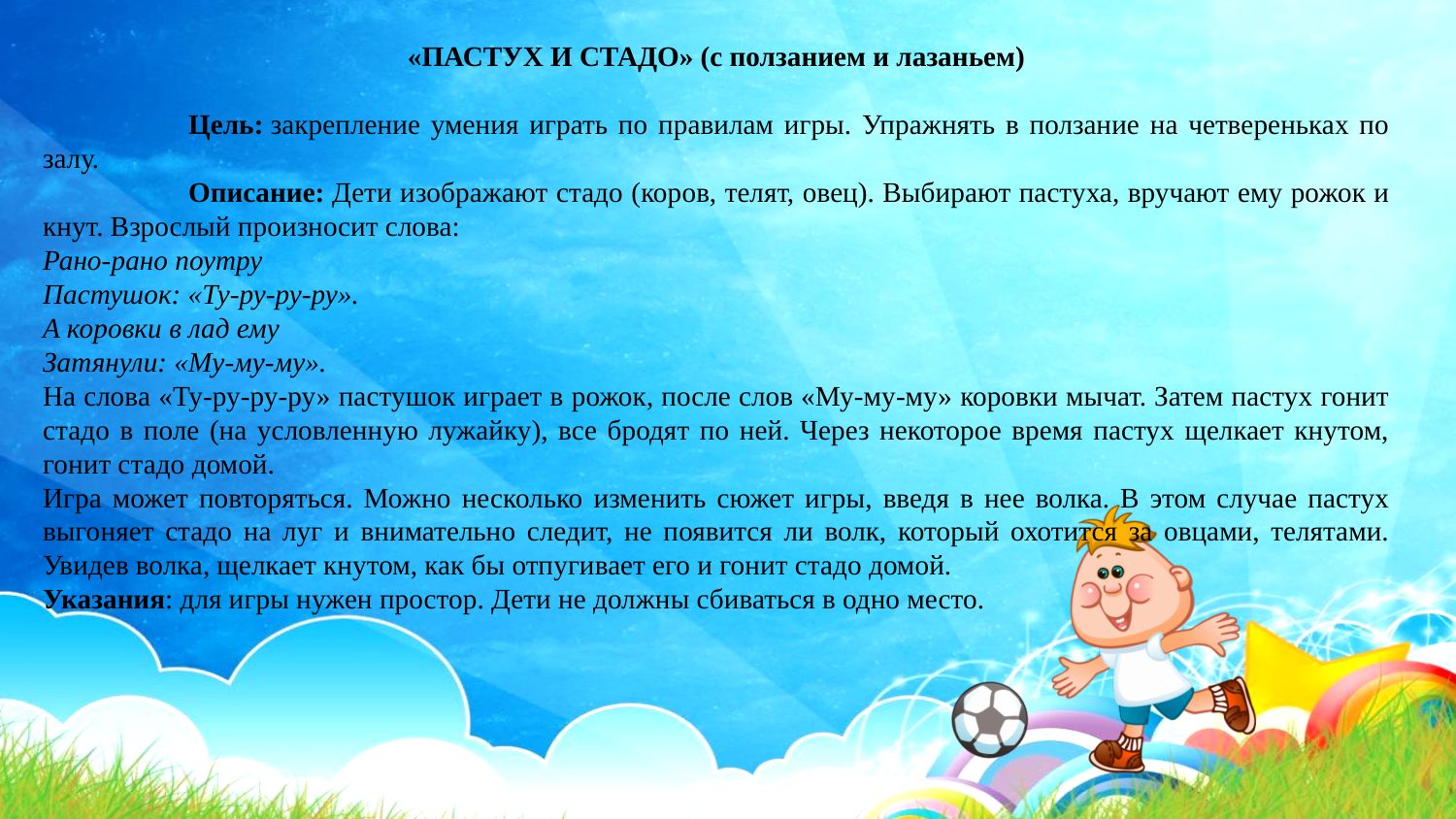

«ПАСТУХ И СТАДО» (с ползанием и лазаньем)

	Цель: закрепление умения играть по правилам игры. Упражнять в ползание на четвереньках по залу.
	Описание: Дети изображают стадо (коров, телят, овец). Выбирают пастуха, вручают ему рожок и кнут. Взрослый произносит слова:
Рано-рано поутру
Пастушок: «Ту-ру-ру-ру».
А коровки в лад ему
Затянули: «Му-му-му».
На слова «Ту-ру-ру-ру» пастушок играет в рожок, после слов «Му-му-му» коровки мычат. Затем пастух гонит стадо в поле (на условленную лужайку), все бродят по ней. Через некоторое время пастух щелкает кнутом, гонит стадо домой.
Игра может повторяться. Можно несколько изменить сюжет игры, введя в нее волка. В этом случае пастух выгоняет стадо на луг и внимательно следит, не появится ли волк, который охотится за овцами, телятами. Увидев волка, щелкает кнутом, как бы отпугивает его и гонит стадо домой.
Указания: для игры нужен простор. Дети не должны сбиваться в одно место.